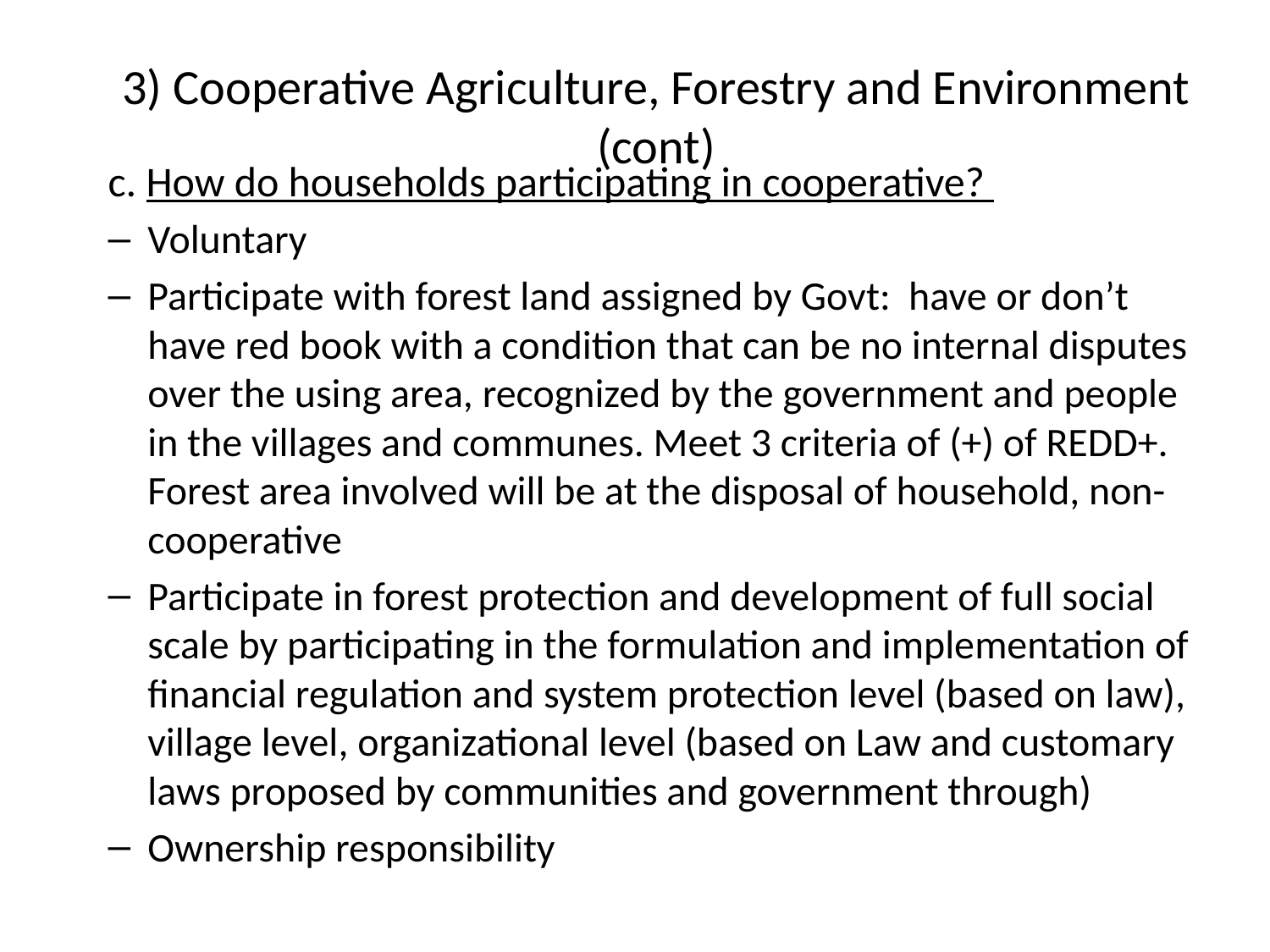

# 3) Cooperative Agriculture, Forestry and Environment (cont)
c. How do households participating in cooperative?
Voluntary
Participate with forest land assigned by Govt:  have or don’t have red book with a condition that can be no internal disputes over the using area, recognized by the government and people in the villages and communes. Meet 3 criteria of (+) of REDD+. Forest area involved will be at the disposal of household, non-cooperative
Participate in forest protection and development of full social scale by participating in the formulation and implementation of financial regulation and system protection level (based on law), village level, organizational level (based on Law and customary laws proposed by communities and government through)
Ownership responsibility